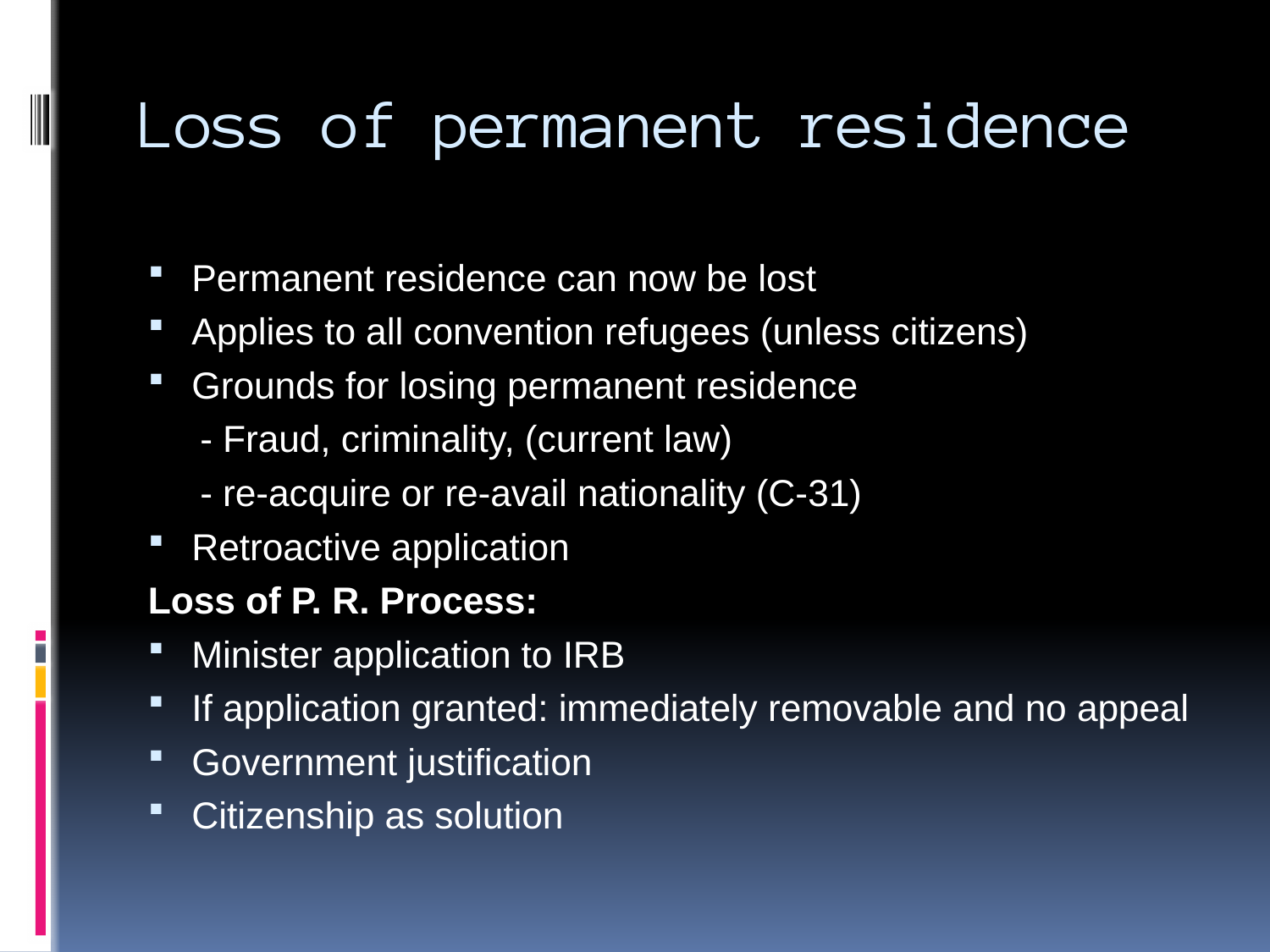

# Loss of permanent residence
Permanent residence can now be lost
Applies to all convention refugees (unless citizens)
Grounds for losing permanent residence
     - Fraud, criminality, (current law)
     - re-acquire or re-avail nationality (C-31)
Retroactive application
Loss of P. R. Process:
Minister application to IRB
If application granted: immediately removable and no appeal
Government justification
Citizenship as solution